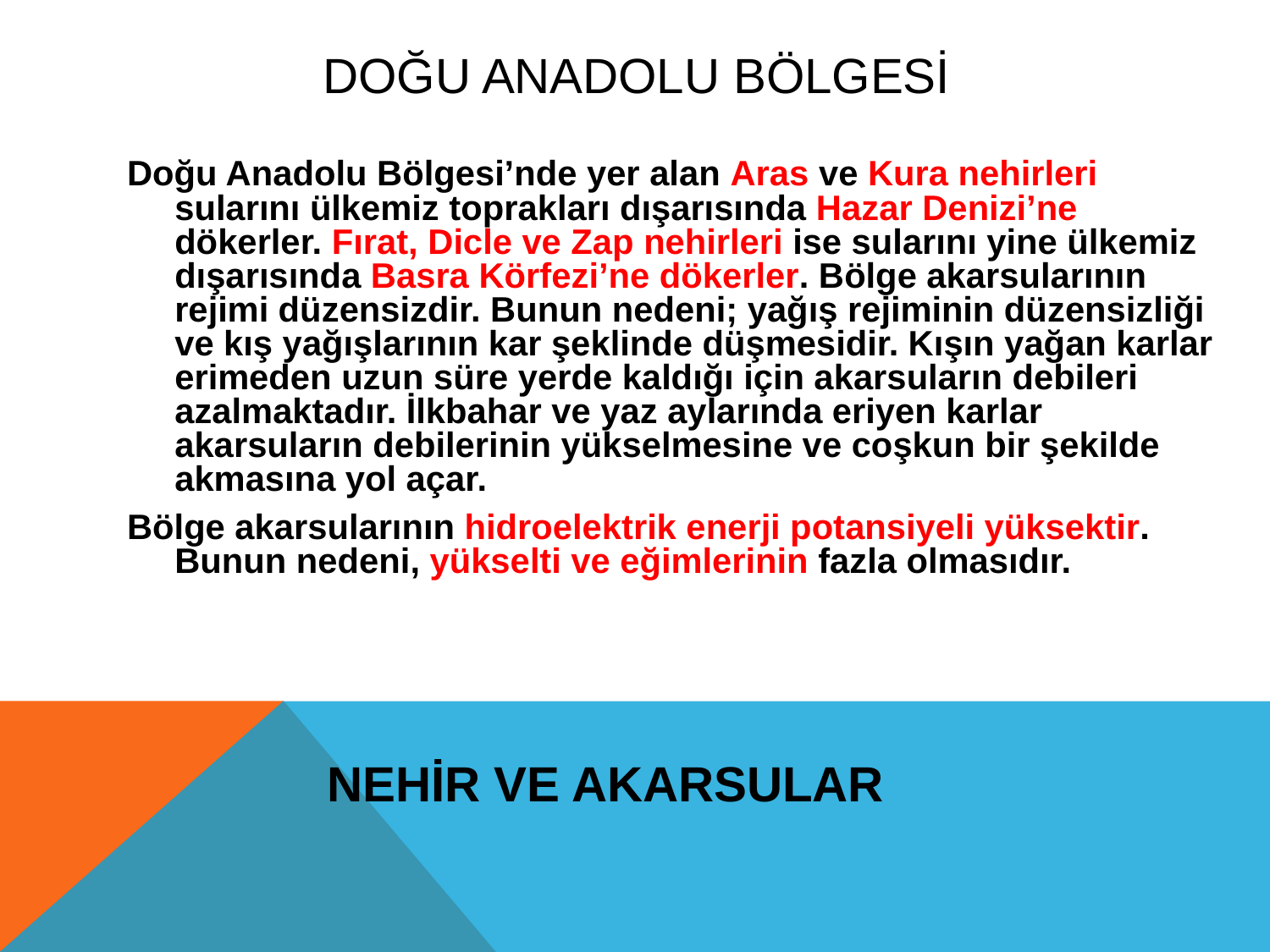

# DOĞU ANADOLU BÖLGESİ
Doğu Anadolu Bölgesi’nde yer alan Aras ve Kura nehirleri sularını ülkemiz toprakları dışarısında Hazar Denizi’ne dökerler. Fırat, Dicle ve Zap nehirleri ise sularını yine ülkemiz dışarısında Basra Körfezi’ne dökerler. Bölge akarsularının rejimi düzensizdir. Bunun nedeni; yağış rejiminin düzensizliği ve kış yağışlarının kar şeklinde düşmesidir. Kışın yağan karlar erimeden uzun süre yerde kaldığı için akarsuların debileri azalmaktadır. İlkbahar ve yaz aylarında eriyen karlar akarsuların debilerinin yükselmesine ve coşkun bir şekilde akmasına yol açar.
Bölge akarsularının hidroelektrik enerji potansiyeli yüksektir. Bunun nedeni, yükselti ve eğimlerinin fazla olmasıdır.
NEHİR VE AKARSULAR